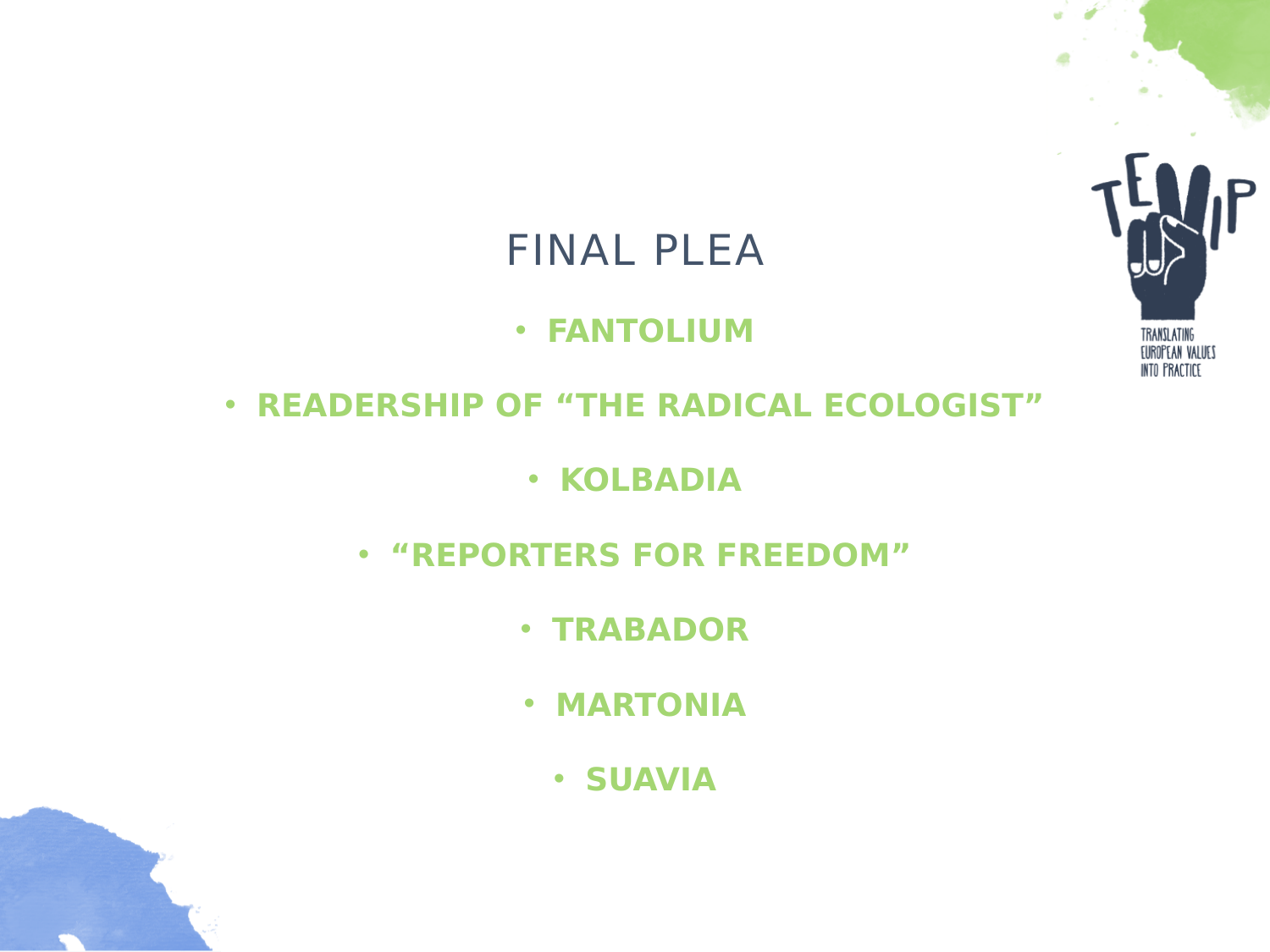

FINAL PLEA
FANTOLIUM
READERSHIP OF “THE RADICAL ECOLOGIST”
KOLBADIA
“REPORTERS FOR FREEDOM”
TRABADOR
MARTONIA
SUAVIA